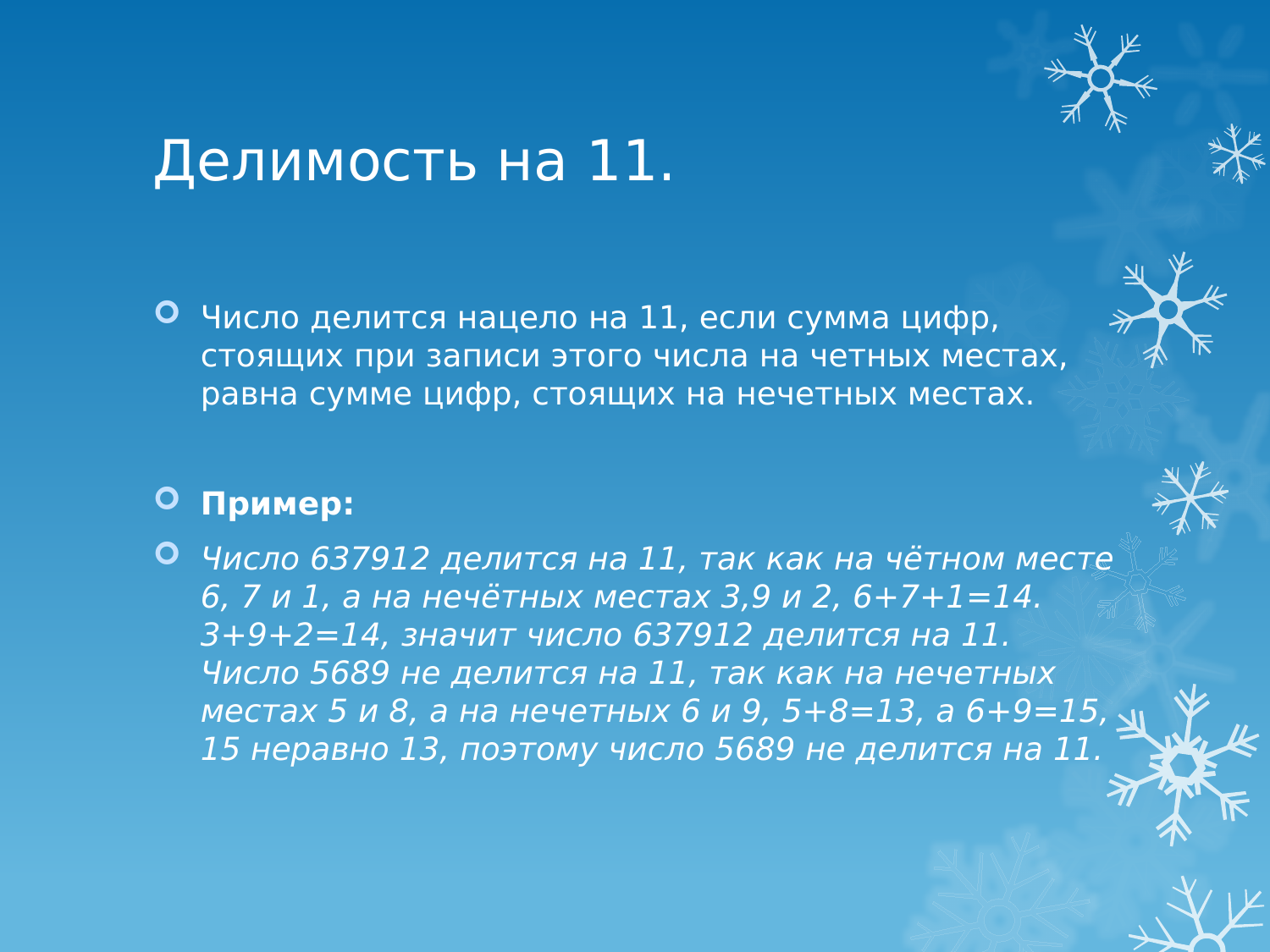

# Делимость на 11.
Число делится нацело на 11, если сумма цифр, стоящих при записи этого числа на четных местах, равна сумме цифр, стоящих на нечетных местах.

Пример:
Число 637912 делится на 11, так как на чётном месте 6, 7 и 1, а на нечётных местах 3,9 и 2, 6+7+1=14. 3+9+2=14, значит число 637912 делится на 11. Число 5689 не делится на 11, так как на нечетных местах 5 и 8, а на нечетных 6 и 9, 5+8=13, а 6+9=15, 15 неравно 13, поэтому число 5689 не делится на 11.